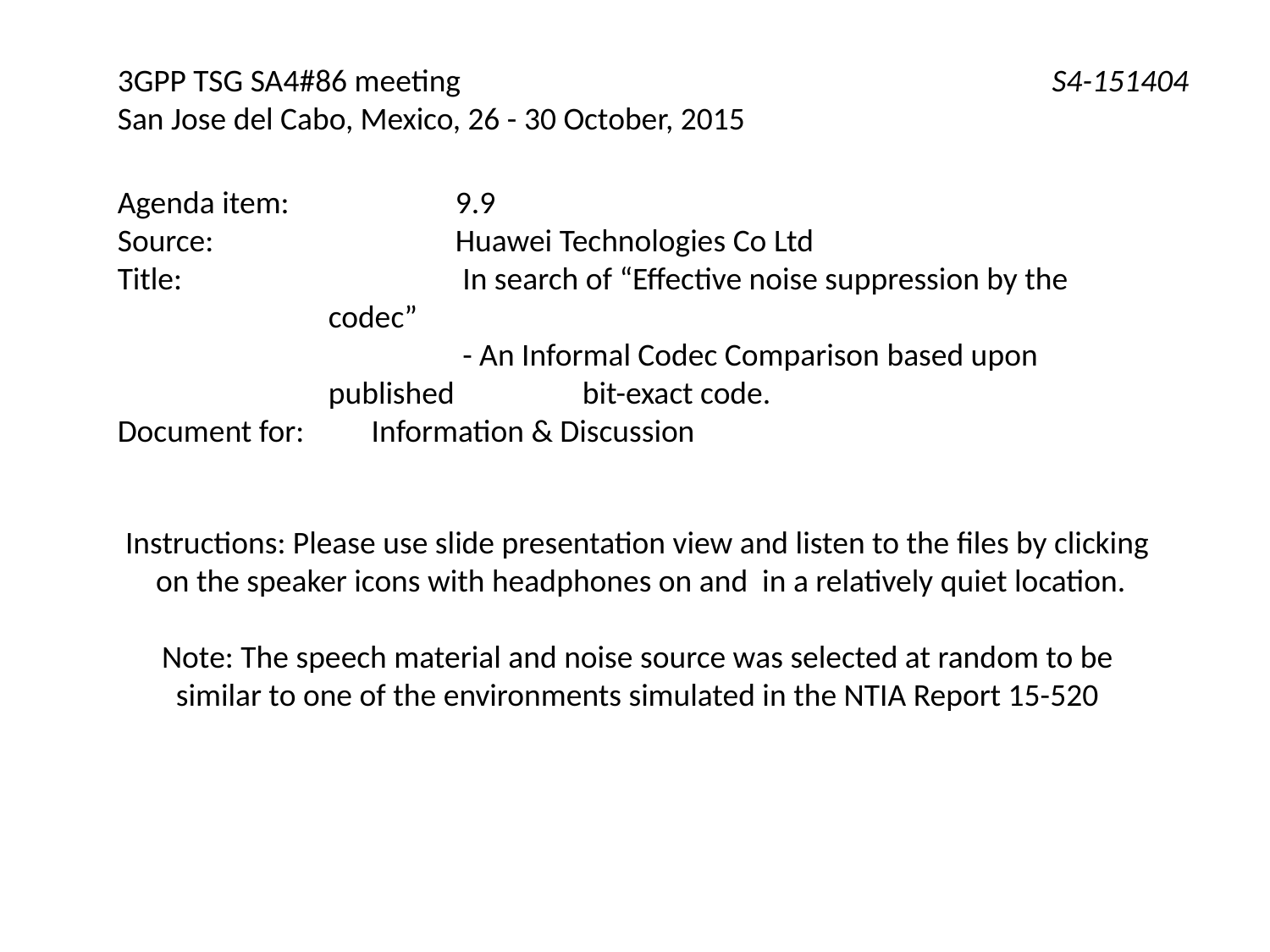

3GPP TSG SA4#86 meeting	S4-151404
San Jose del Cabo, Mexico, 26 - 30 October, 2015

Agenda item: 		9.9
Source: 		Huawei Technologies Co Ltd
Title:		 In search of “Effective noise suppression by the codec”
	 - An Informal Codec Comparison based upon published   	bit-exact code.
Document for:	      Information & Discussion
Instructions: Please use slide presentation view and listen to the files by clicking
on the speaker icons with headphones on and  in a relatively quiet location.

Note: The speech material and noise source was selected at random to be
similar to one of the environments simulated in the NTIA Report 15-520